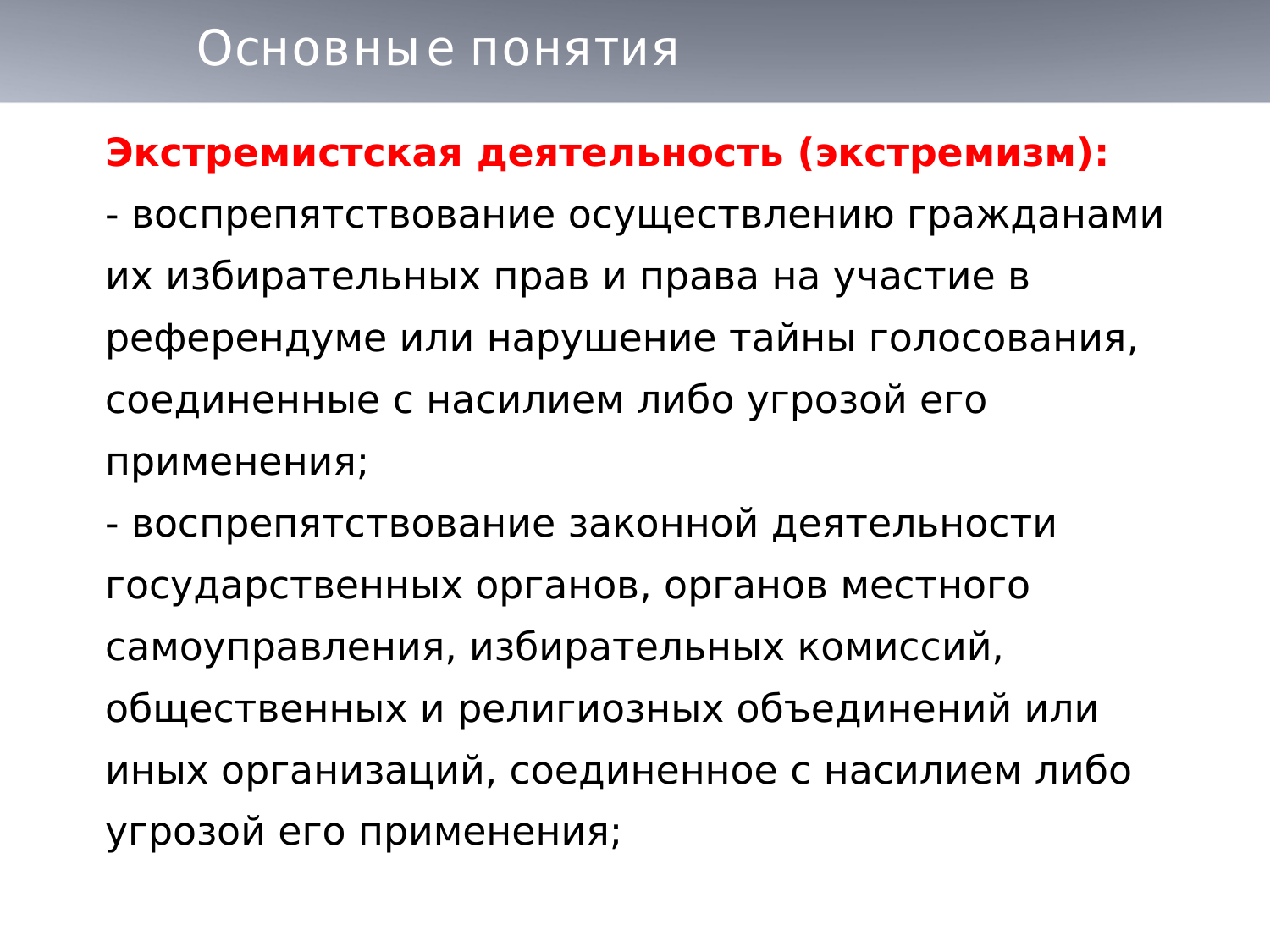

# Основные понятия
Экстремистская деятельность (экстремизм):
- воспрепятствование осуществлению гражданами их избирательных прав и права на участие в референдуме или нарушение тайны голосования, соединенные с насилием либо угрозой его применения;
- воспрепятствование законной деятельности государственных органов, органов местного самоуправления, избирательных комиссий, общественных и религиозных объединений или иных организаций, соединенное с насилием либо угрозой его применения;